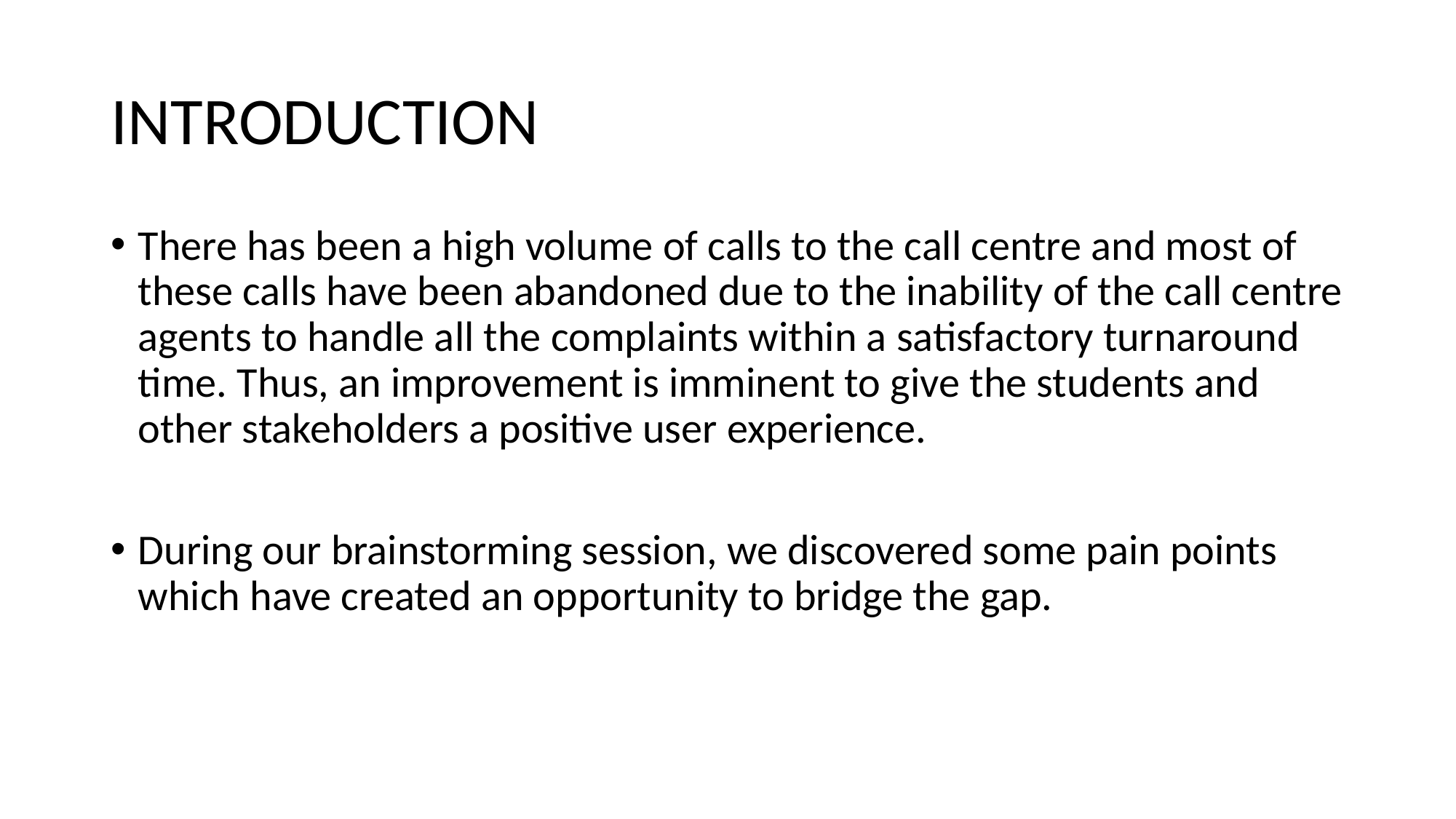

INTRODUCTION
There has been a high volume of calls to the call centre and most of these calls have been abandoned due to the inability of the call centre agents to handle all the complaints within a satisfactory turnaround time. Thus, an improvement is imminent to give the students and other stakeholders a positive user experience.

During our brainstorming session, we discovered some pain points which have created an opportunity to bridge the gap.